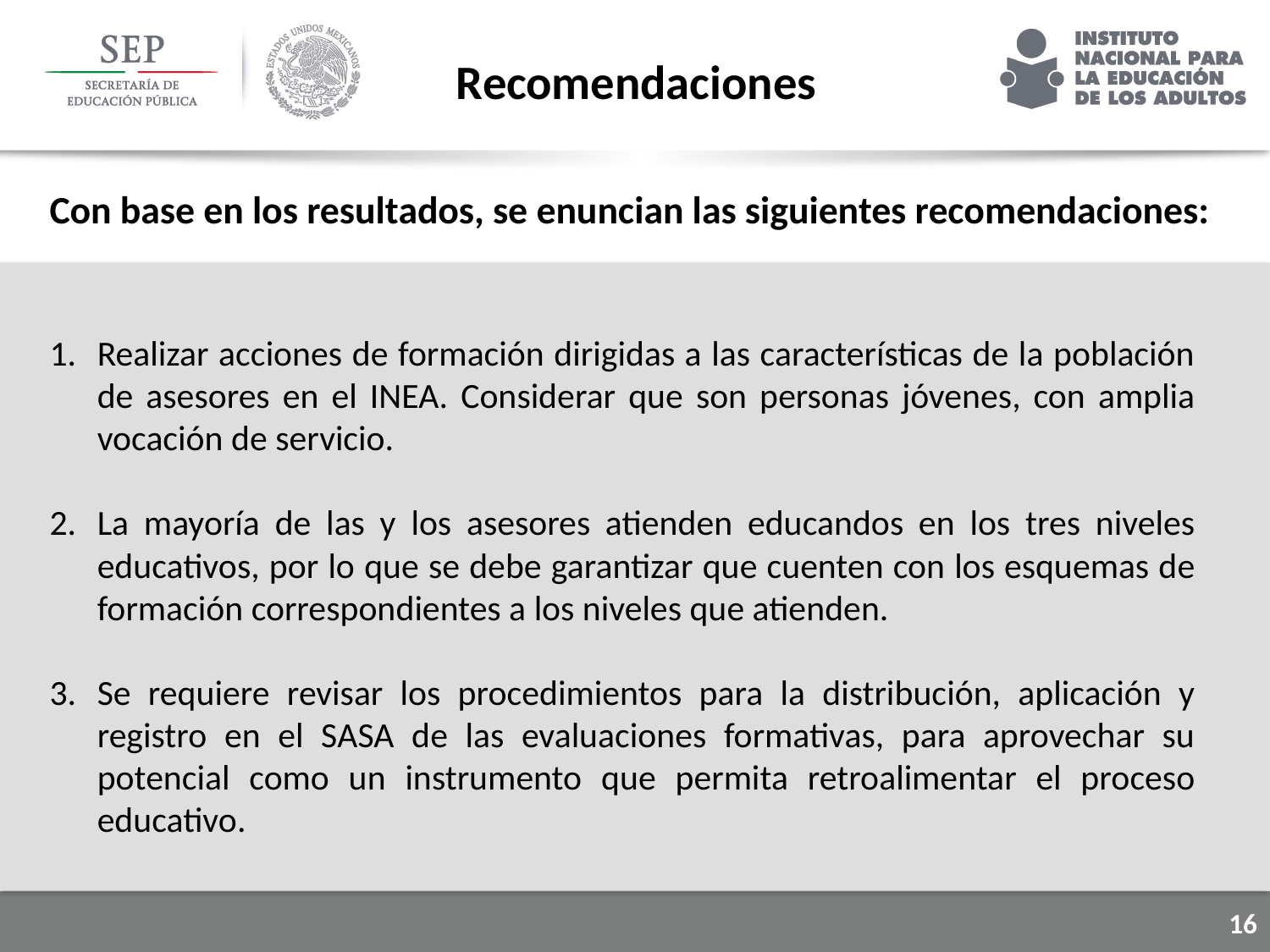

Recomendaciones
Con base en los resultados, se enuncian las siguientes recomendaciones:

Realizar acciones de formación dirigidas a las características de la población de asesores en el INEA. Considerar que son personas jóvenes, con amplia vocación de servicio.

La mayoría de las y los asesores atienden educandos en los tres niveles educativos, por lo que se debe garantizar que cuenten con los esquemas de formación correspondientes a los niveles que atienden.

Se requiere revisar los procedimientos para la distribución, aplicación y registro en el SASA de las evaluaciones formativas, para aprovechar su potencial como un instrumento que permita retroalimentar el proceso educativo.
16